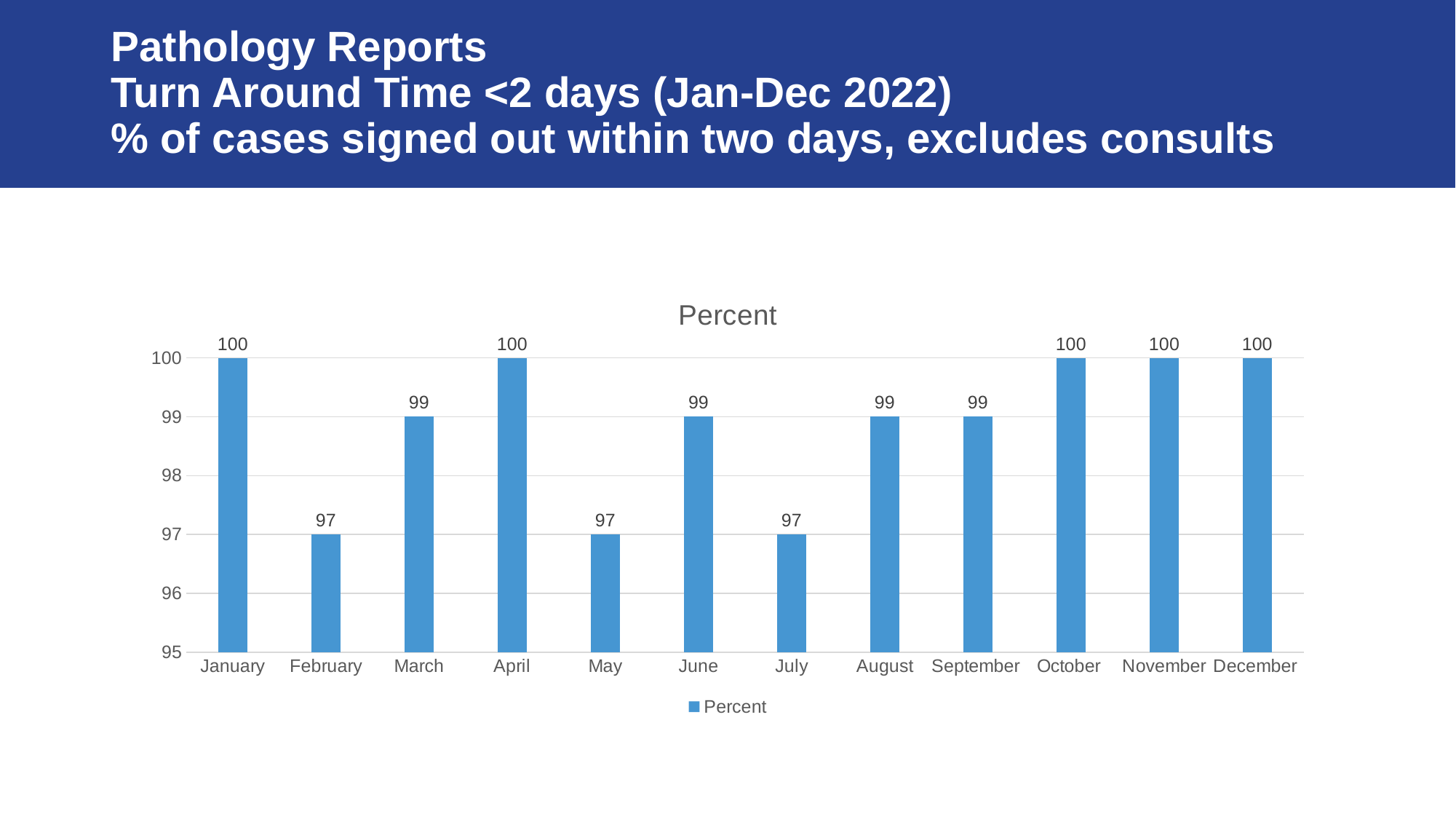

# Pathology Reports Turn Around Time <2 days (Jan-Dec 2022) % of cases signed out within two days, excludes consults

### Chart:

| Category | Percent |
|---|---|
| January | 100.0 |
| February | 97.0 |
| March | 99.0 |
| April | 100.0 |
| May | 97.0 |
| June | 99.0 |
| July | 97.0 |
| August | 99.0 |
| September  | 99.0 |
| October  | 100.0 |
| November | 100.0 |
| December  | 100.0 |